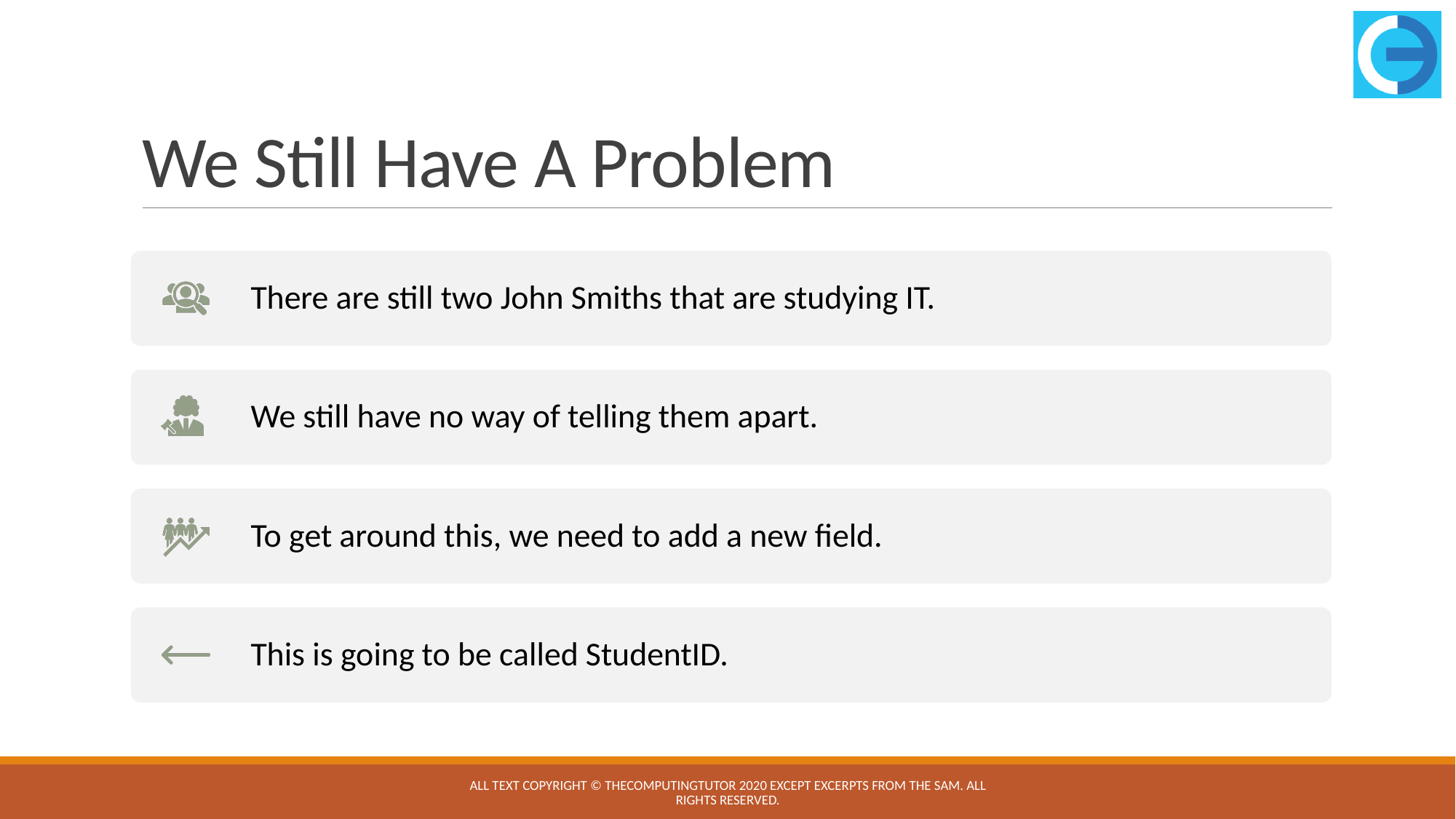

# We Still Have A Problem
There are still two John Smiths that are studying IT.
We still have no way of telling them apart.
To get around this, we need to add a new field.
This is going to be called StudentID.
All text copyright © TheComputingTutor 2020 except excerpts from the SAM. All rights Reserved.